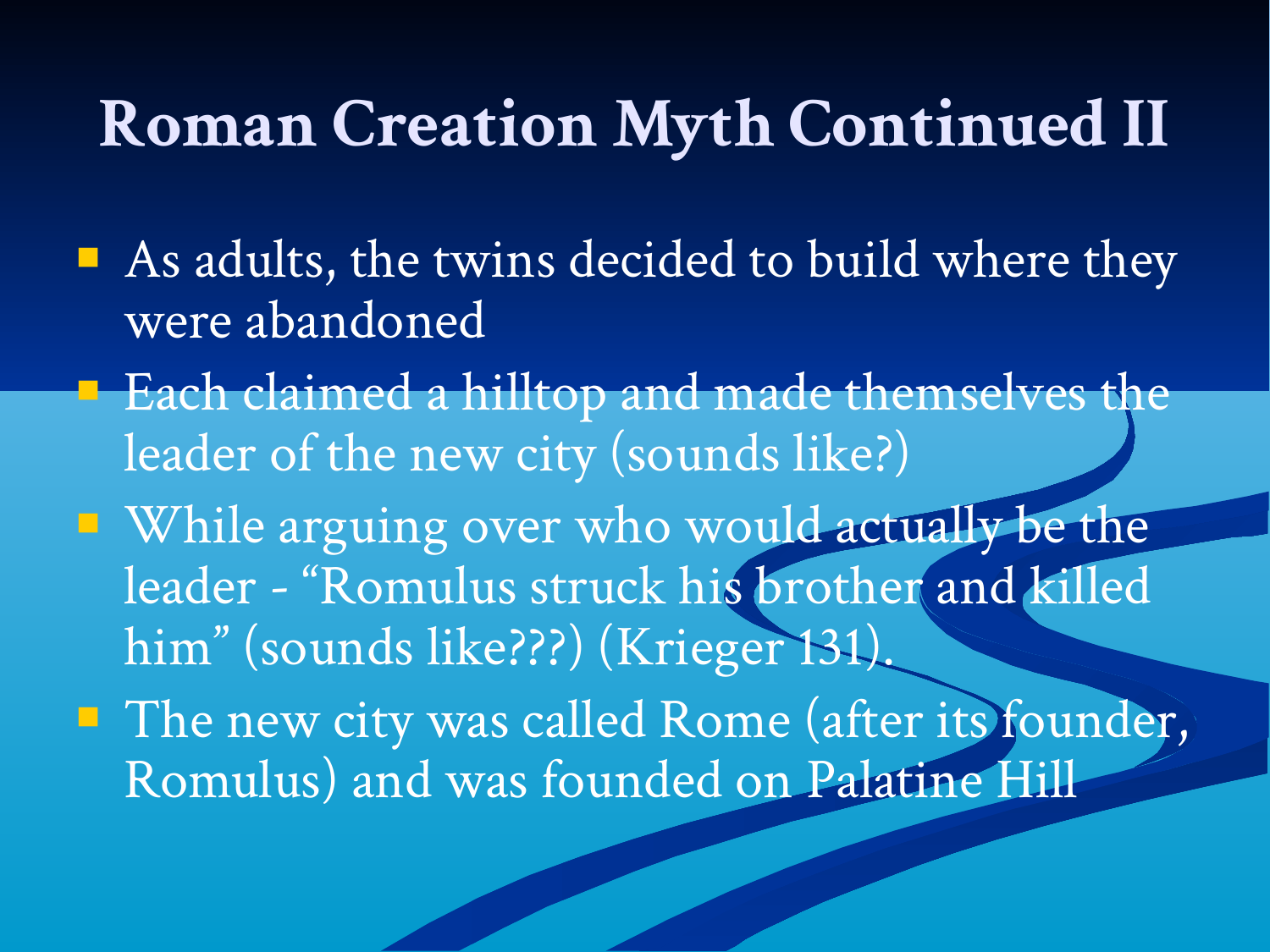

# Roman Creation Myth Continued II
As adults, the twins decided to build where they were abandoned
Each claimed a hilltop and made themselves the leader of the new city (sounds like?)
While arguing over who would actually be the leader - “Romulus struck his brother and killed him” (sounds like???) (Krieger 131).
The new city was called Rome (after its founder, Romulus) and was founded on Palatine Hill